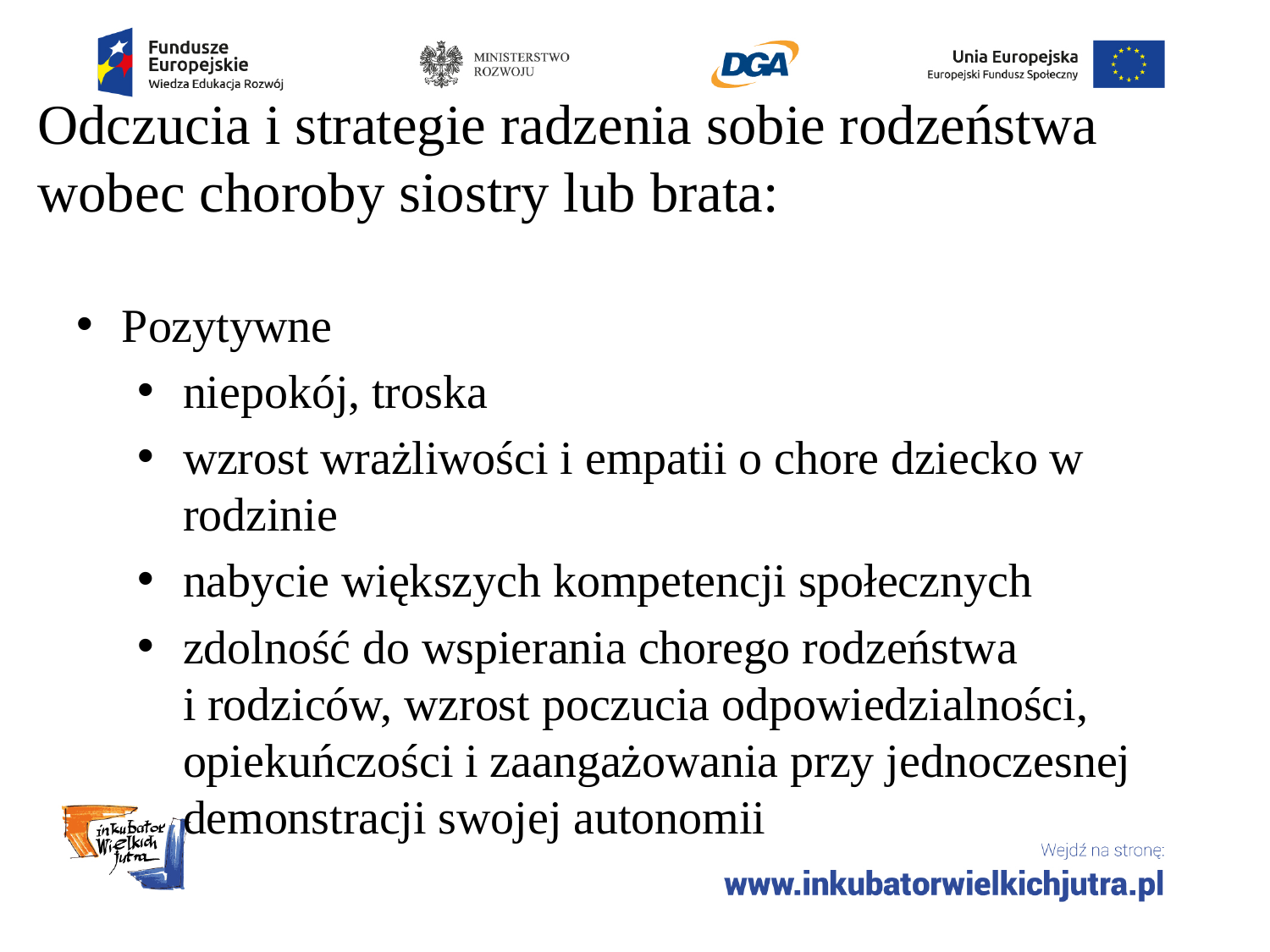

# Odczucia i strategie radzenia sobie rodzeństwa wobec choroby siostry lub brata:

Pozytywne
niepokój, troska
wzrost wrażliwości i empatii o chore dziecko w rodzinie
nabycie większych kompetencji społecznych
zdolność do wspierania chorego rodzeństwa               i rodziców, wzrost poczucia odpowiedzialności, opiekuńczości i zaangażowania przy jednoczesnej demonstracji swojej autonomii